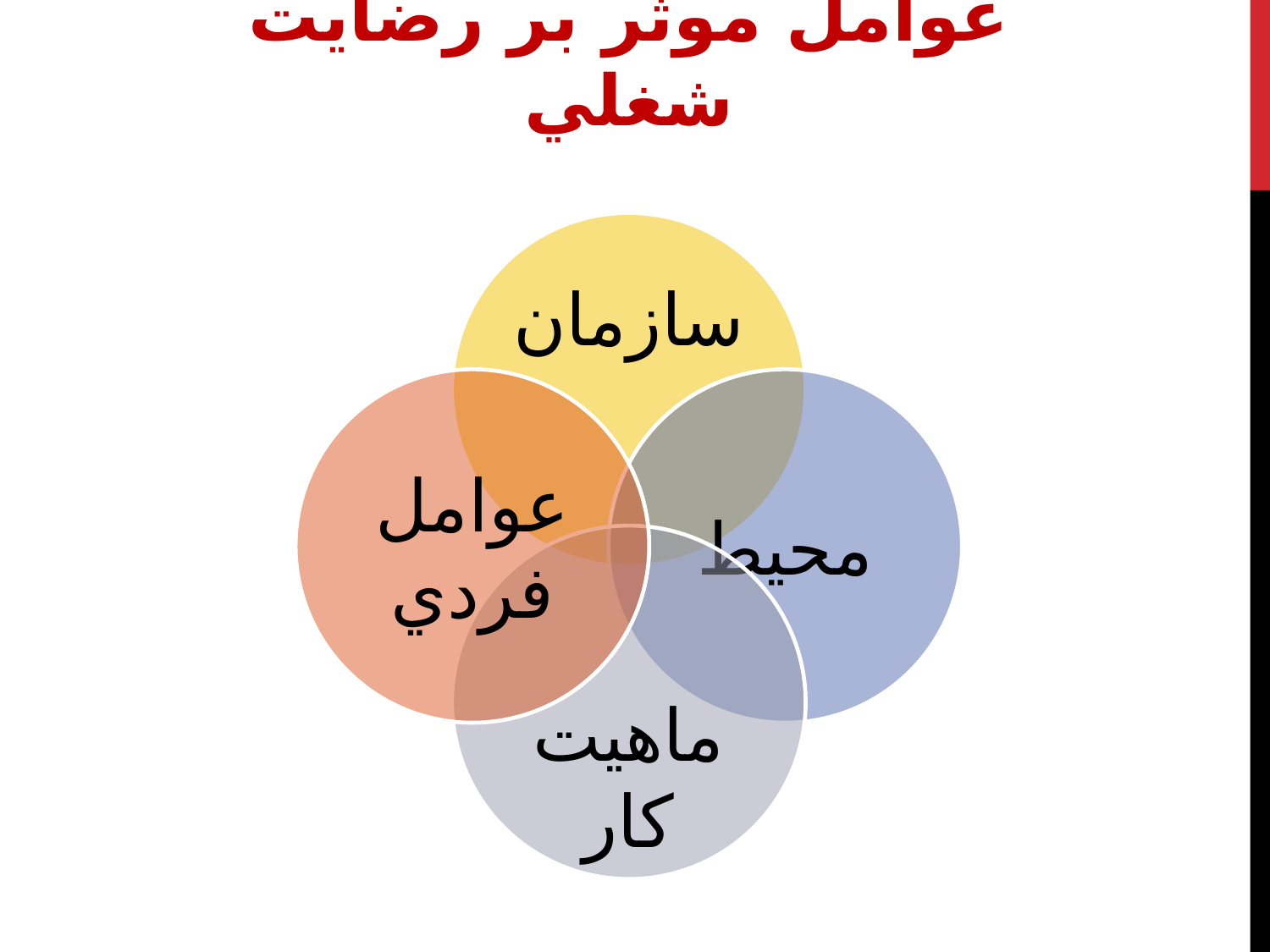

عوامل موثر بر رضايت شغلي
سازمان
محيط
ماهيت کار
عوامل فردي